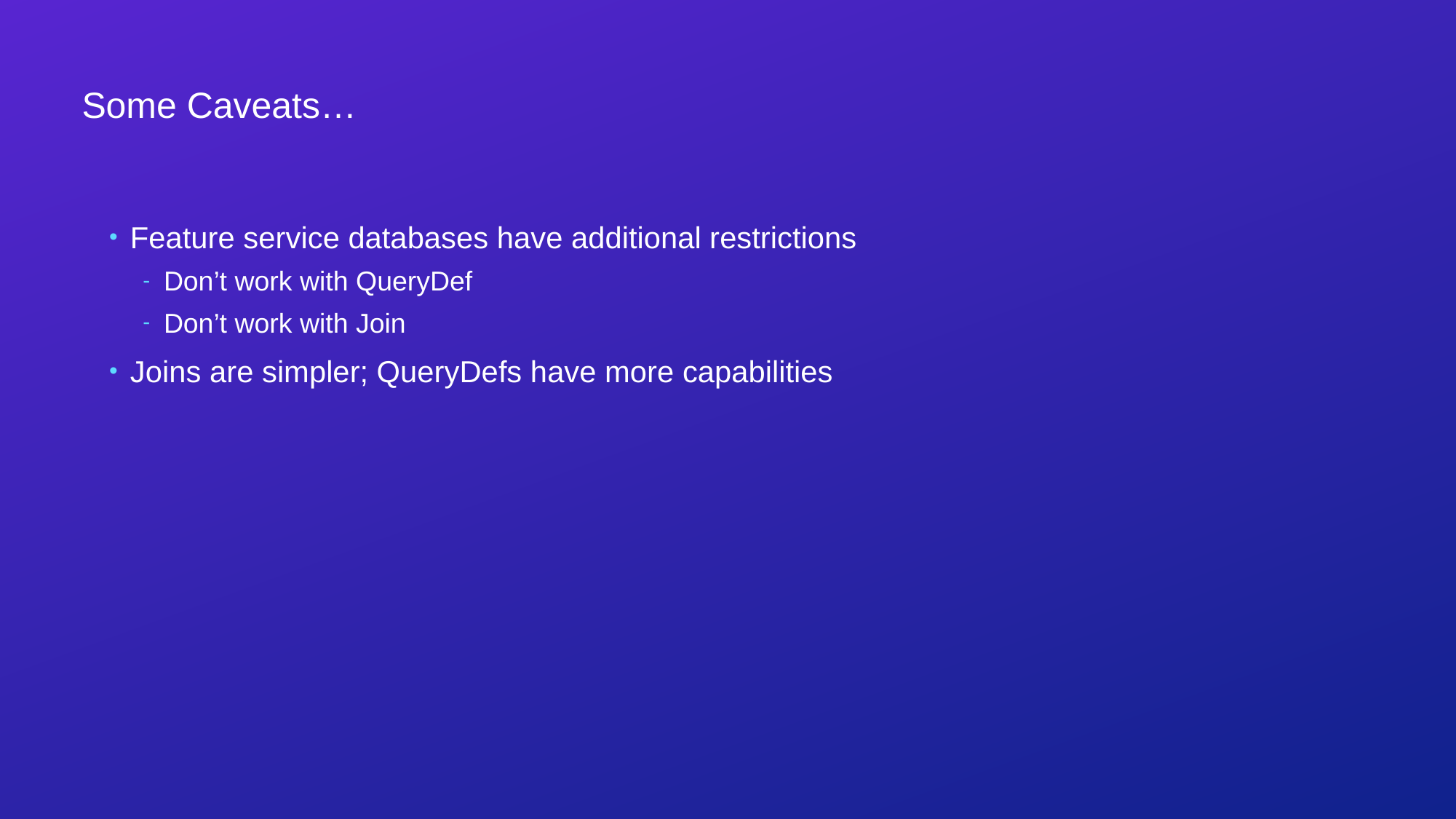

# Some Caveats…
Feature service databases have additional restrictions
Don’t work with QueryDef
Don’t work with Join
Joins are simpler; QueryDefs have more capabilities